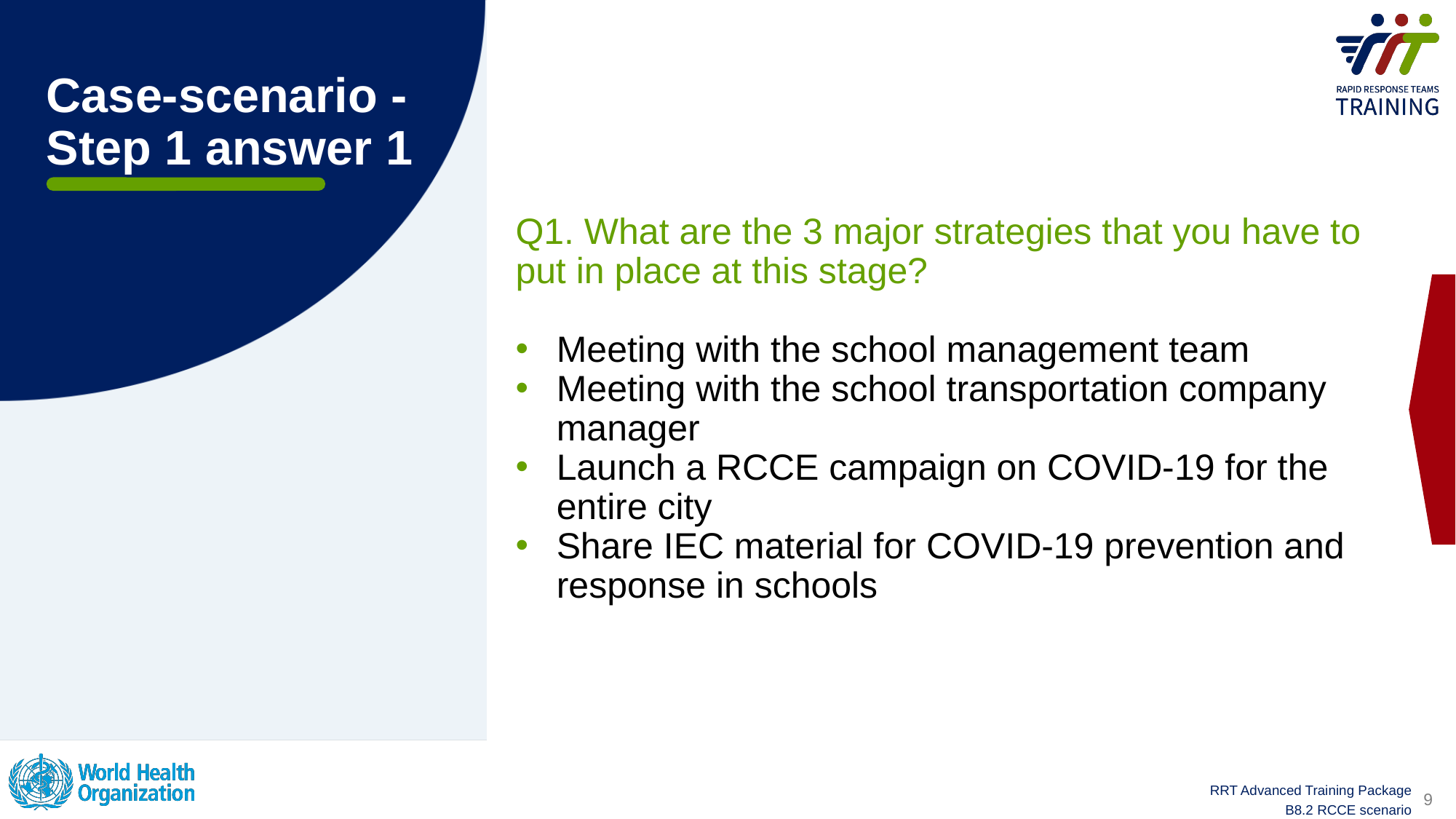

Case-scenario - Step 1 answer 1
Q1. What are the 3 major strategies that you have to put in place at this stage?

Meeting with the school management team
Meeting with the school transportation company manager
Launch a RCCE campaign on COVID-19 for the entire city
Share IEC material for COVID-19 prevention and response in schools